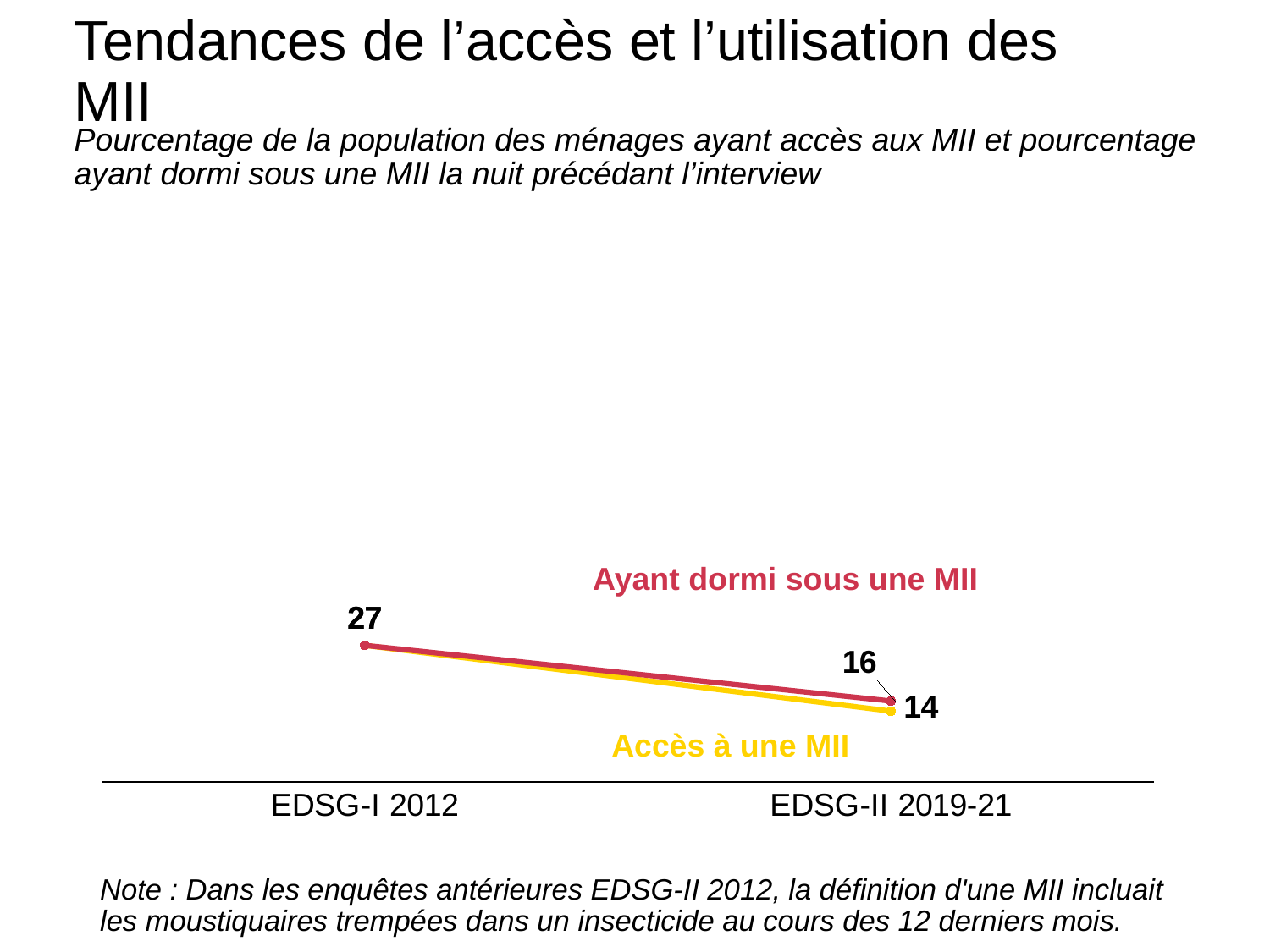

# Tendances de l’accès et l’utilisation des MII
Pourcentage de la population des ménages ayant accès aux MII et pourcentage ayant dormi sous une MII la nuit précédant l’interview

### Chart

| Category | Acces a une MII | Ayant dormi sous une MII |
|---|---|---|
| EDSG-I 2012 | 27.0 | 27.0 |
| EDSG-II 2019-21 | 14.0 | 16.0 |
Ayant dormi sous une MII
Accès à une MII
Note : Dans les enquêtes antérieures EDSG-II 2012, la définition d'une MII incluait les moustiquaires trempées dans un insecticide au cours des 12 derniers mois.